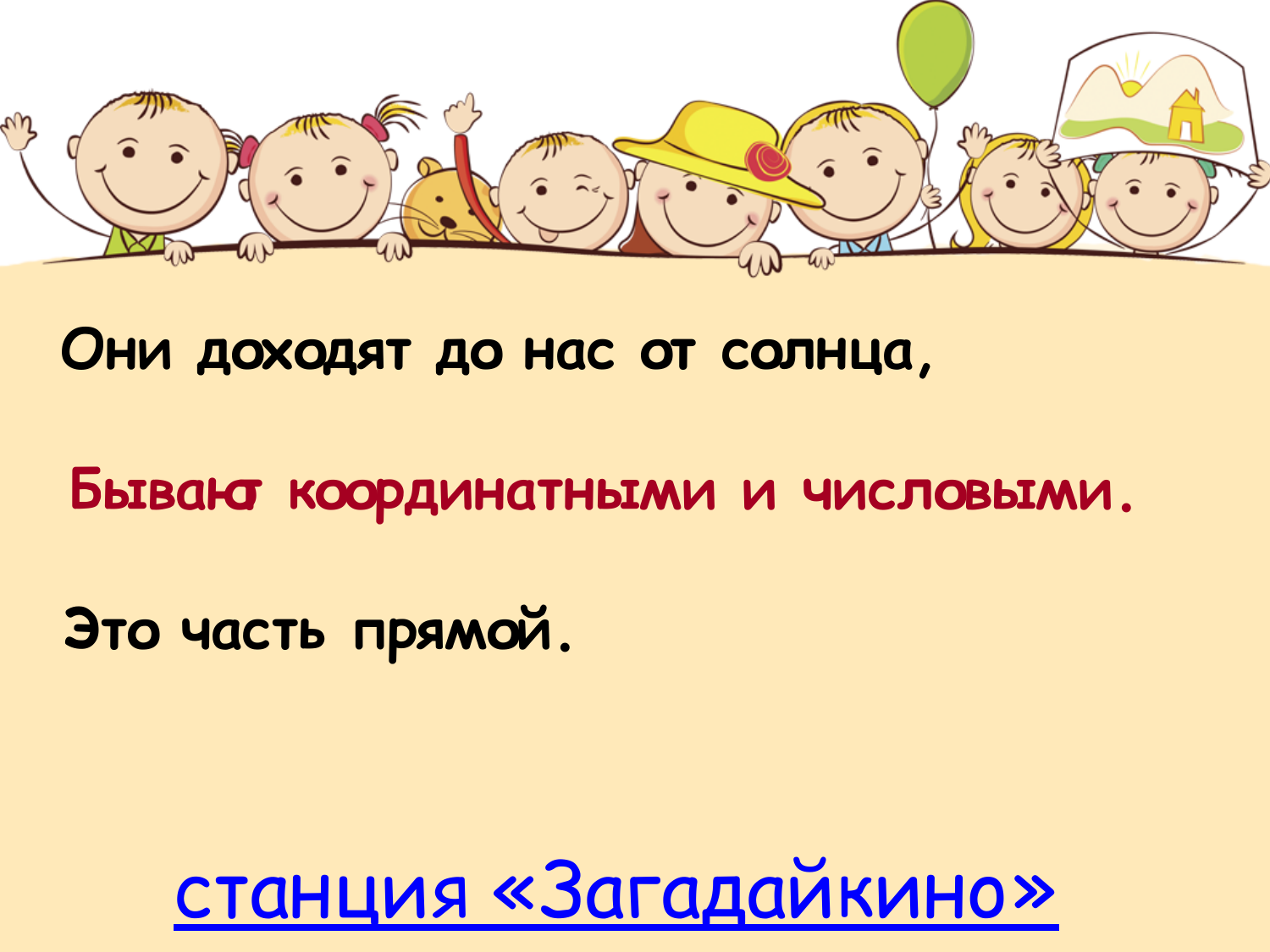

Они доходят до нас от солнца,
Бывают координатными и числовыми.
Это часть прямой.
# станция «Загадайкино»